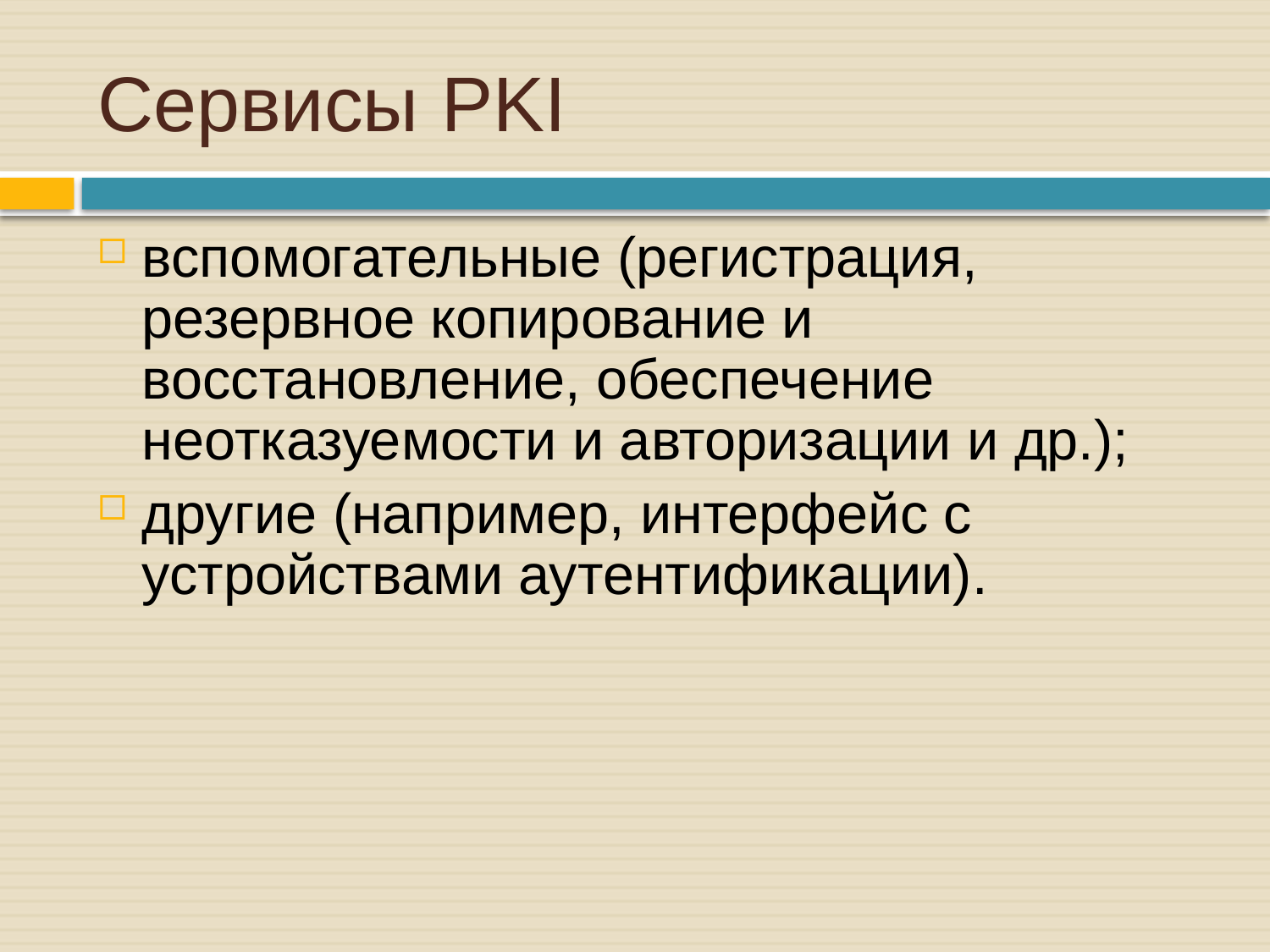

# Сервисы PKI
вспомогательные (регистрация, резервное копирование и восстановление, обеспечение неотказуемости и авторизации и др.);
другие (например, интерфейс с устройствами аутентификации).